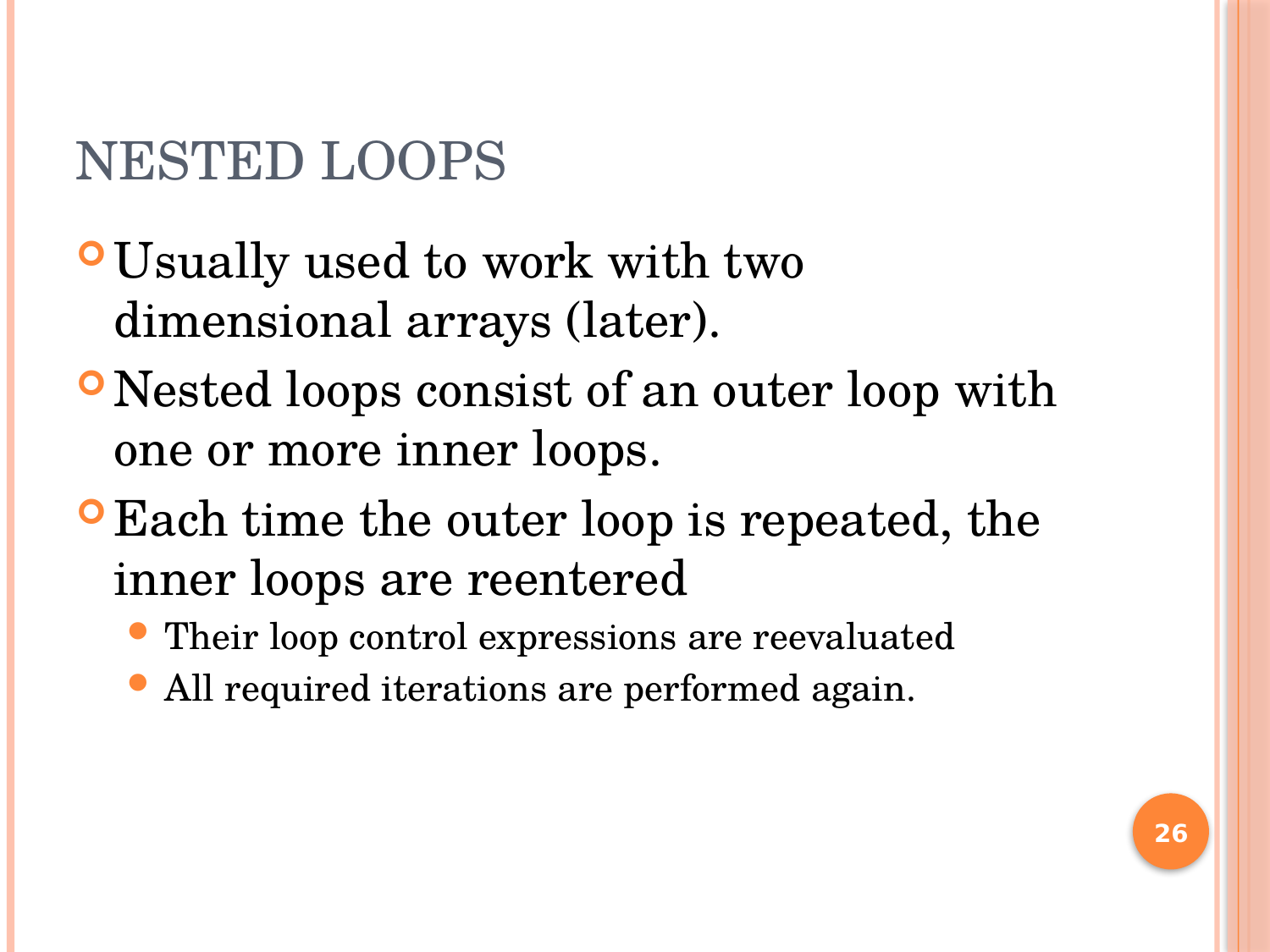

# Nested Loops
Usually used to work with two dimensional arrays (later).
Nested loops consist of an outer loop with one or more inner loops.
Each time the outer loop is repeated, the inner loops are reentered
Their loop control expressions are reevaluated
All required iterations are performed again.
26